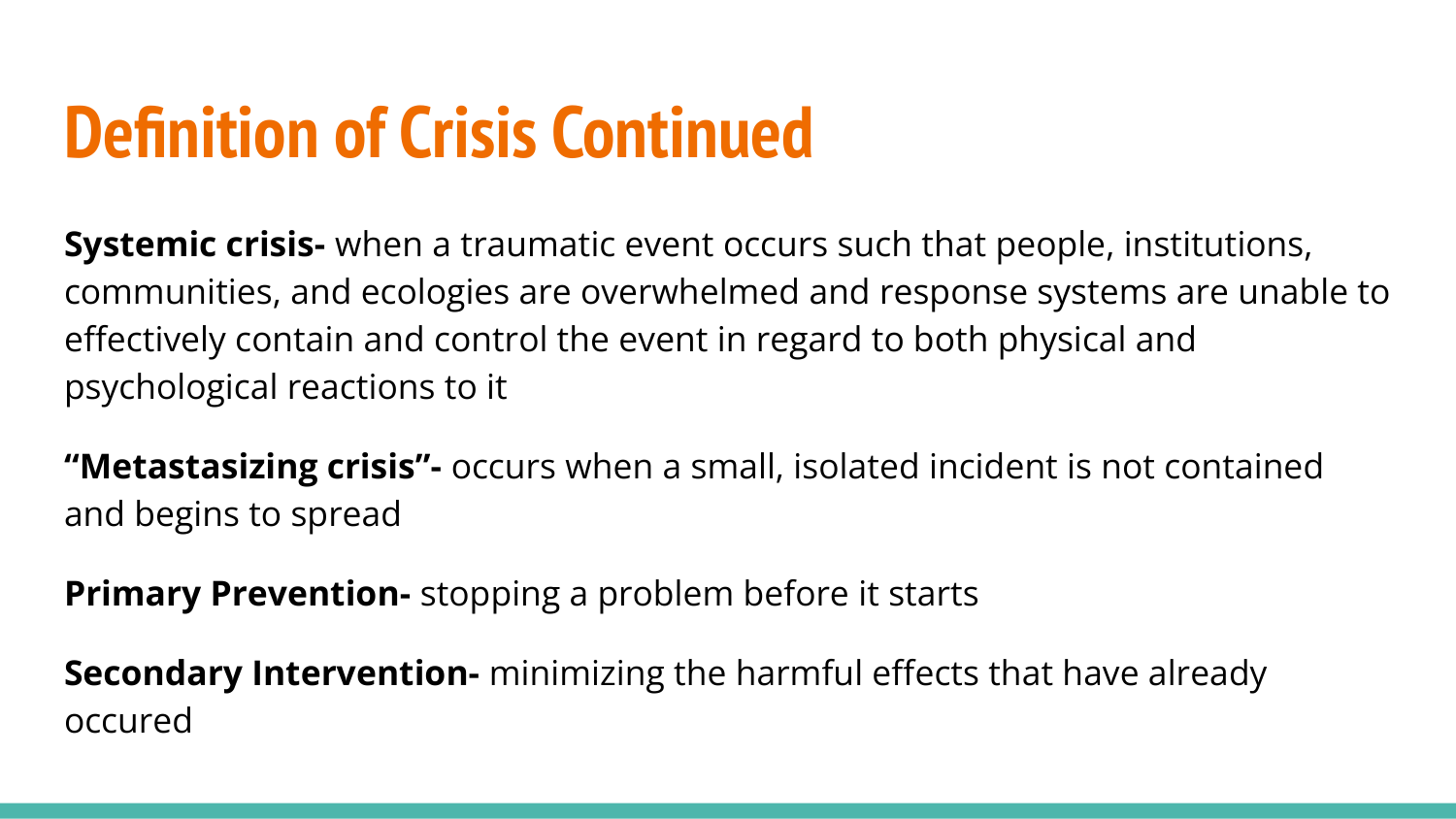

# Definition of Crisis Continued
Systemic crisis- when a traumatic event occurs such that people, institutions, communities, and ecologies are overwhelmed and response systems are unable to effectively contain and control the event in regard to both physical and psychological reactions to it
“Metastasizing crisis”- occurs when a small, isolated incident is not contained and begins to spread
Primary Prevention- stopping a problem before it starts
Secondary Intervention- minimizing the harmful effects that have already occured